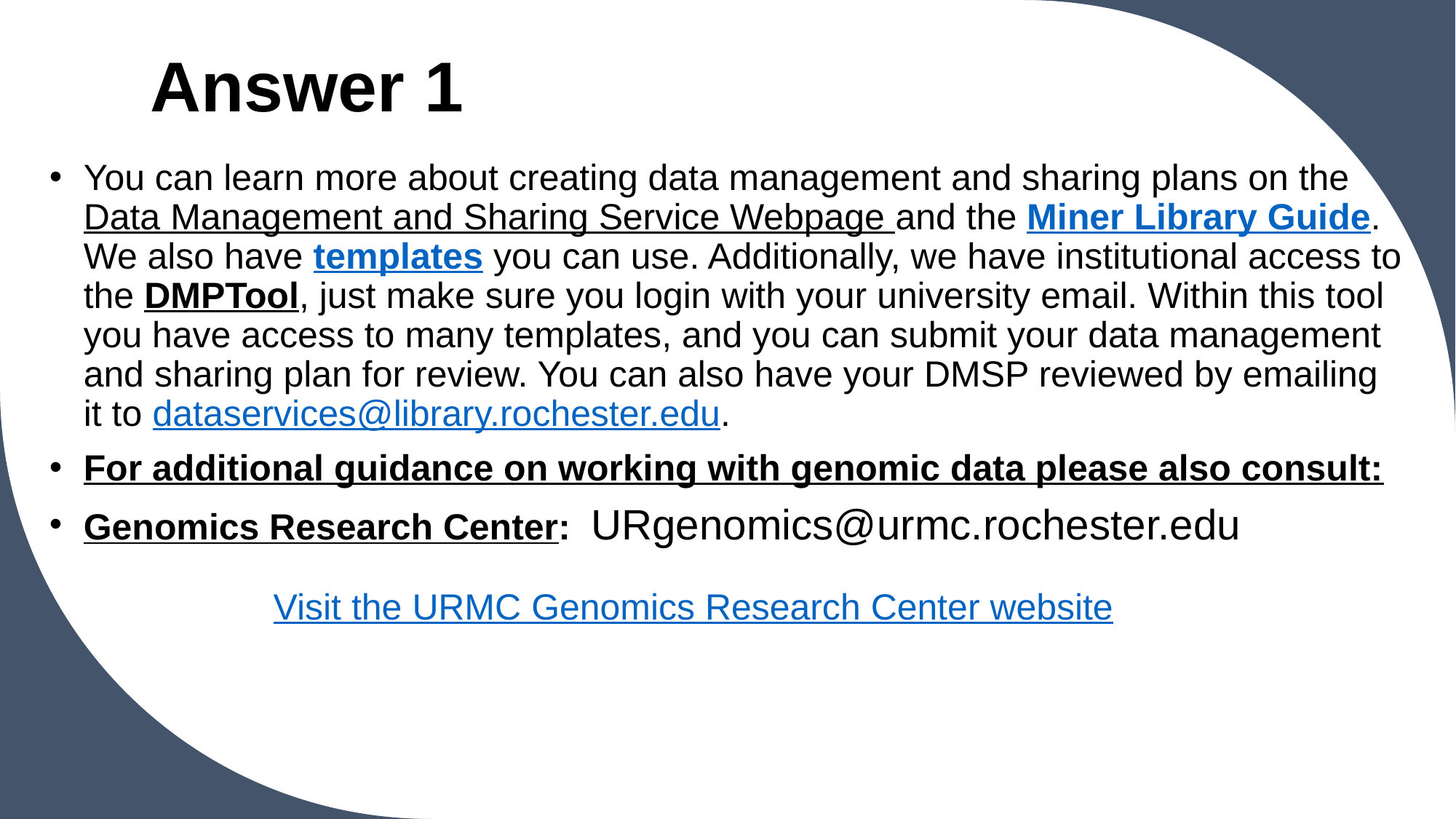

# Answer 1
You can learn more about creating data management and sharing plans on the Data Management and Sharing Service Webpage and the Miner Library Guide. We also have templates you can use. Additionally, we have institutional access to the DMPTool, just make sure you login with your university email. Within this tool you have access to many templates, and you can submit your data management and sharing plan for review. You can also have your DMSP reviewed by emailing it to dataservices@library.rochester.edu.
For additional guidance on working with genomic data please also consult:
Genomics Research Center:  URgenomics@urmc.rochester.edu
Visit the URMC Genomics Research Center website